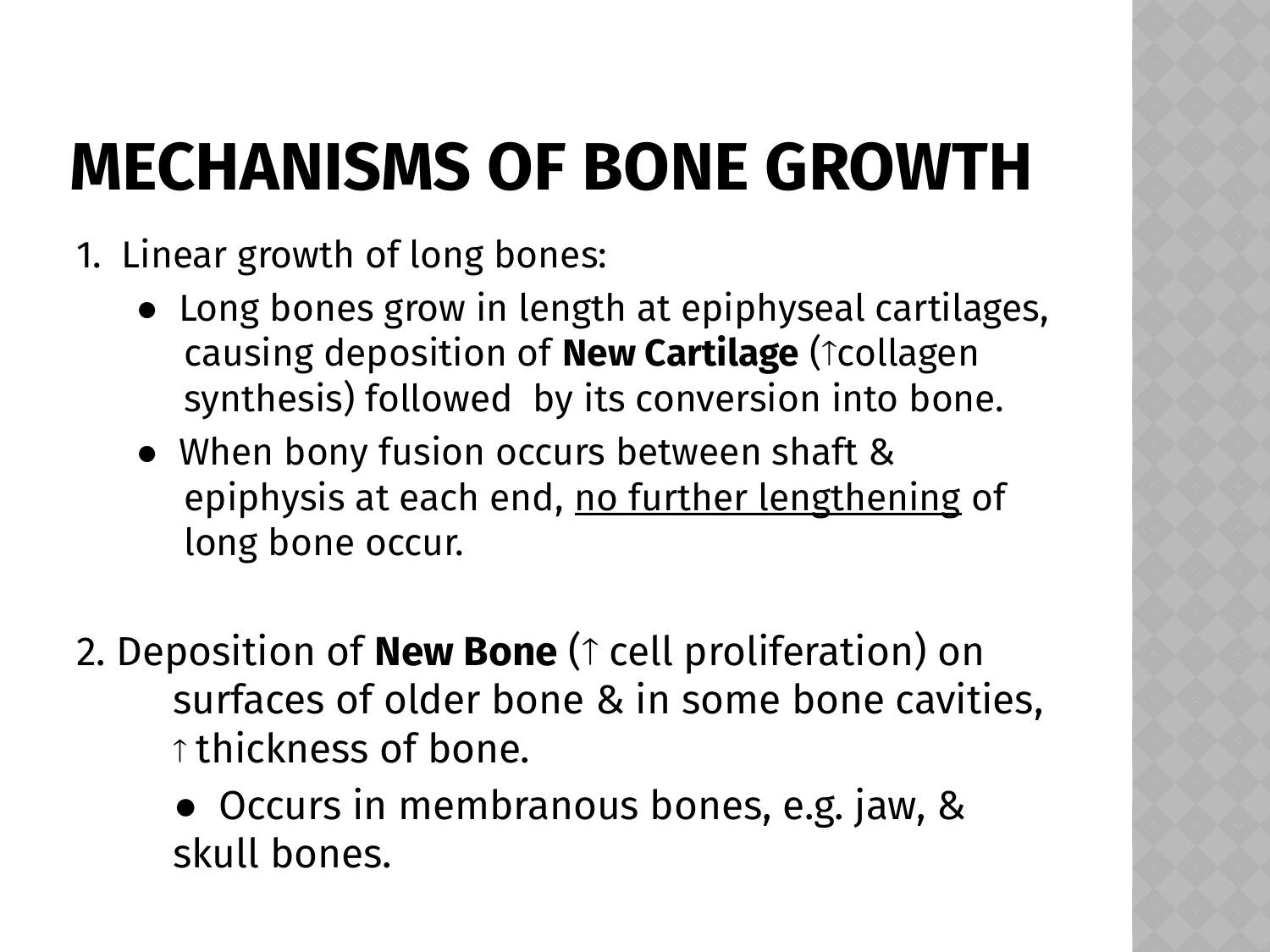

# Mechanisms of bone growth
1.  Linear growth of long bones:
      ●  Long bones grow in length at epiphyseal cartilages, causing deposition of New Cartilage (↑collagen synthesis) followed  by its conversion into bone.
      ●  When bony fusion occurs between shaft & epiphysis at each end, no further lengthening of long bone occur.

2. Deposition of New Bone (↑ cell proliferation) on surfaces of older bone & in some bone cavities, ↑ thickness of bone.
         ●  Occurs in membranous bones, e.g. jaw, & skull bones.